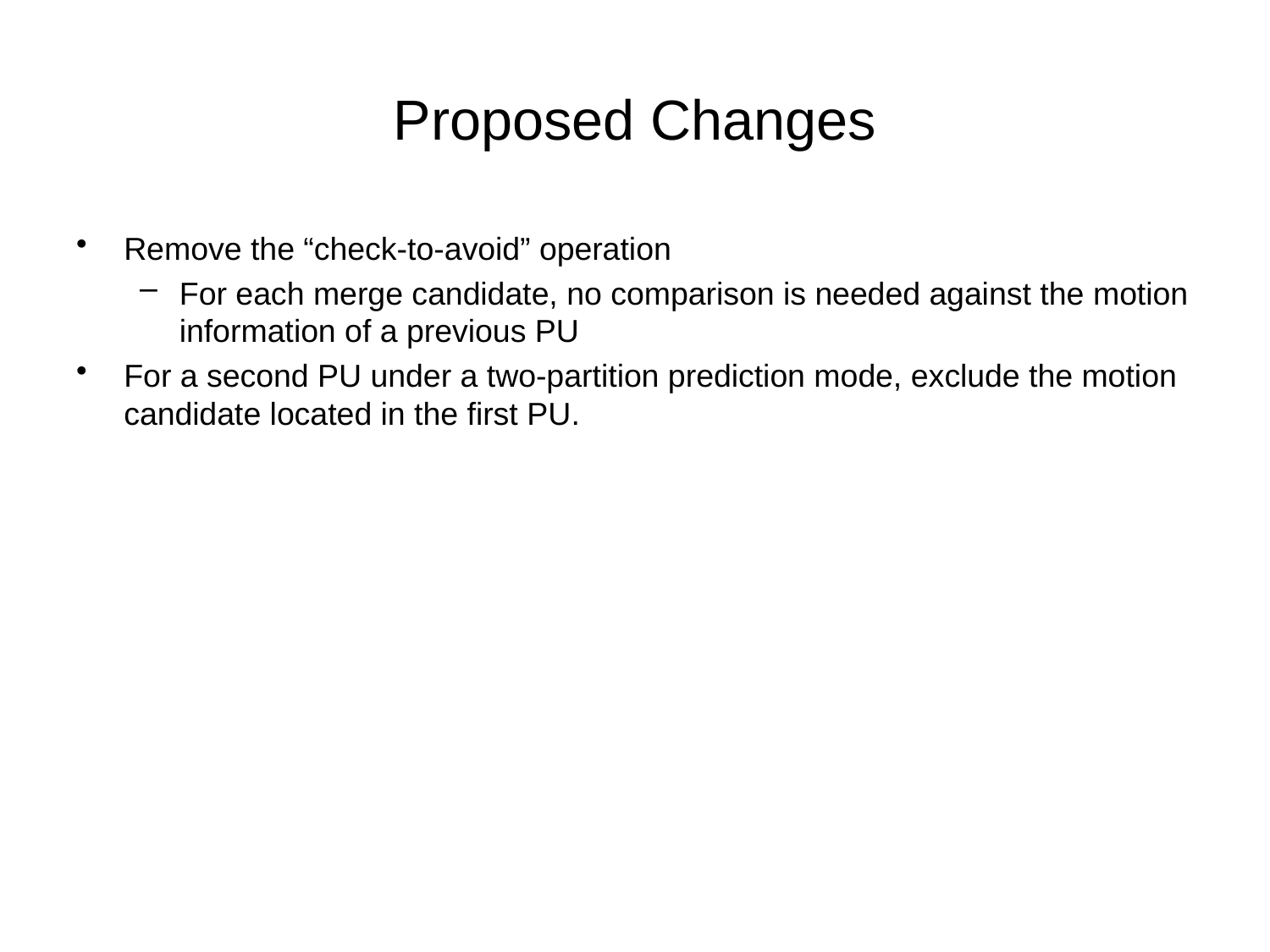

# Proposed Changes
Remove the “check-to-avoid” operation
For each merge candidate, no comparison is needed against the motion information of a previous PU
For a second PU under a two-partition prediction mode, exclude the motion candidate located in the first PU.